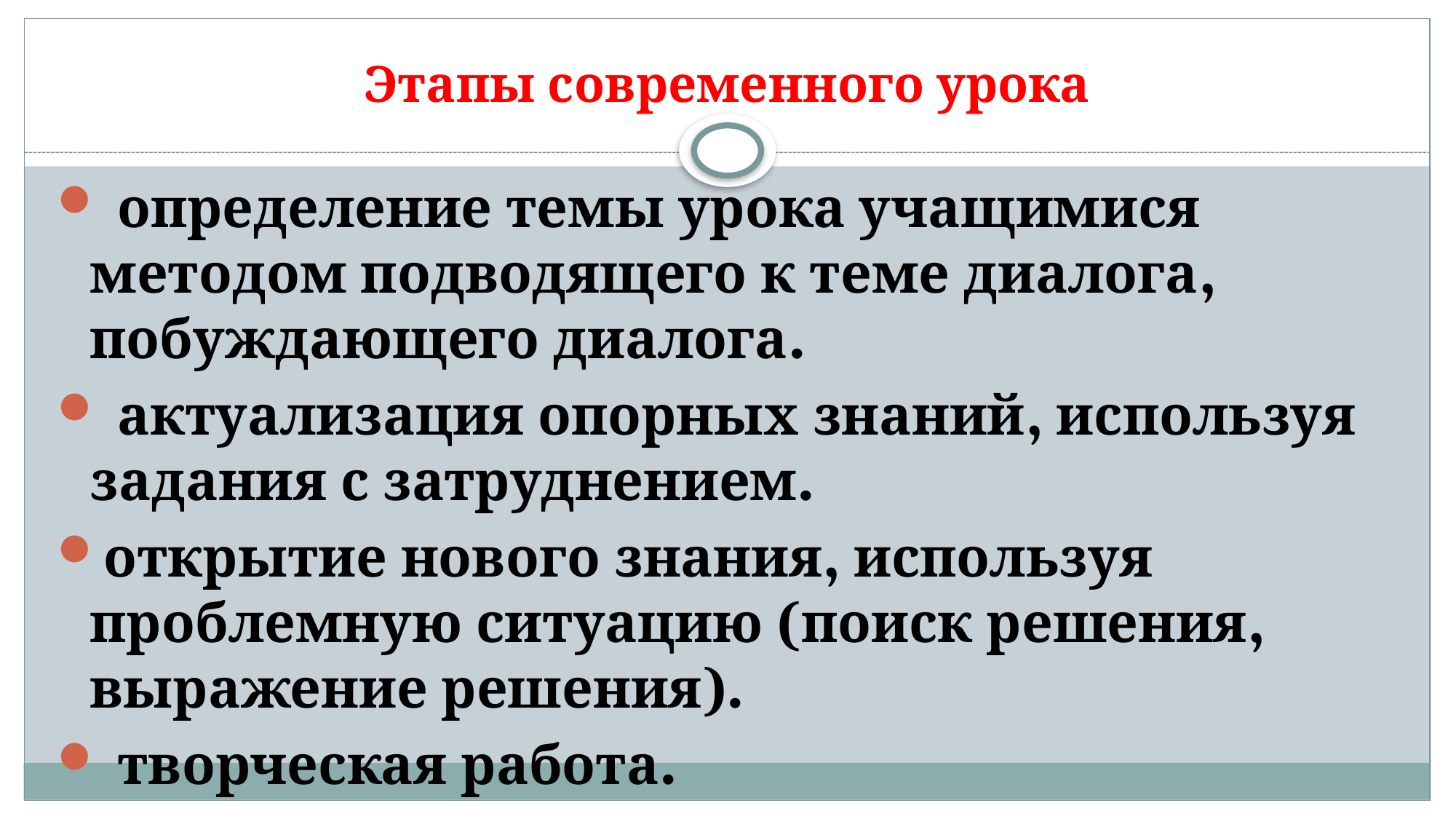

# Этапы современного урока
 определение темы урока учащимися методом подводящего к теме диалога, побуждающего диалога.
 актуализация опорных знаний, используя задания с затруднением.
открытие нового знания, используя проблемную ситуацию (поиск решения, выражение решения).
 творческая работа.